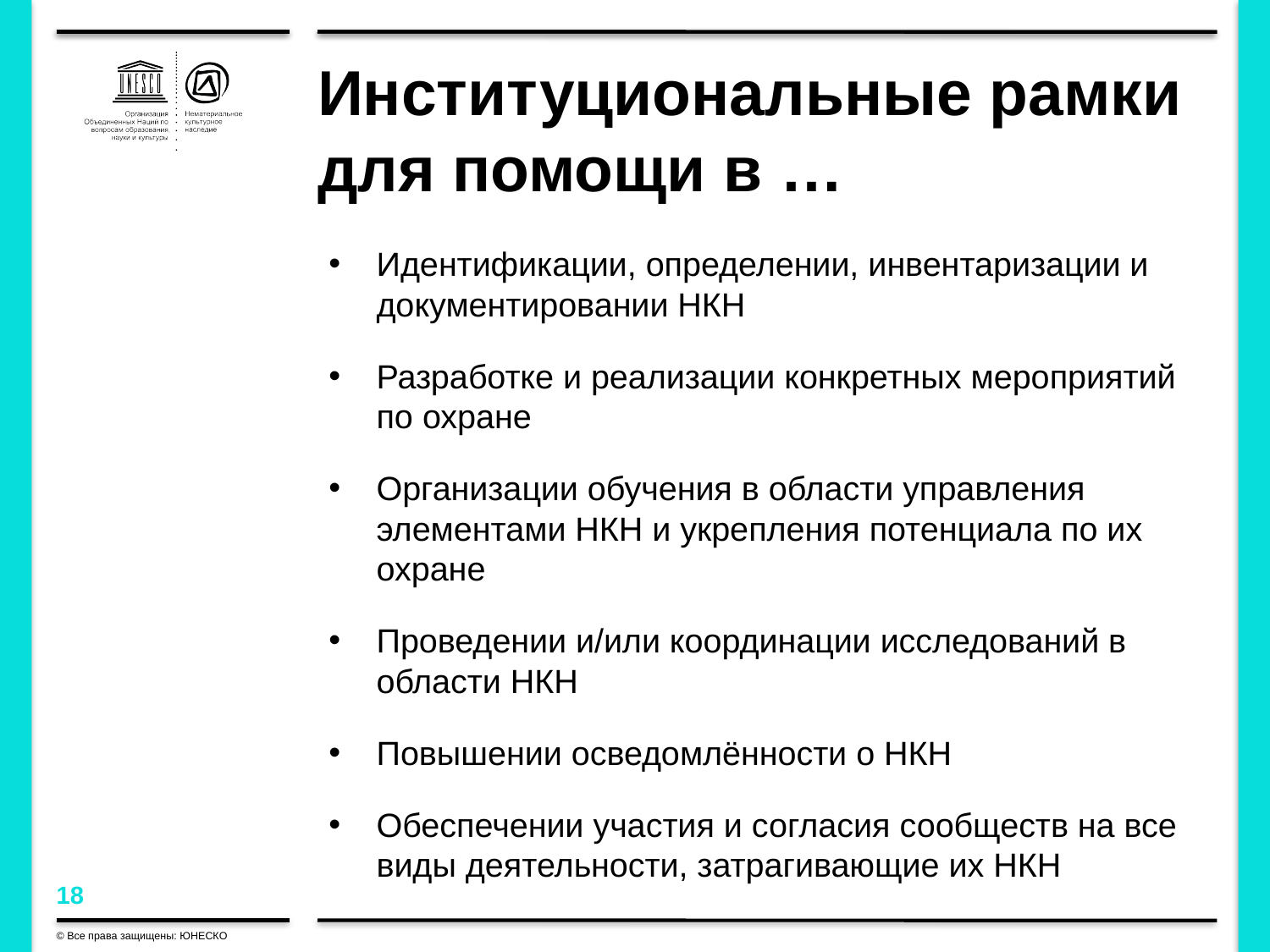

# Институциональные рамки для помощи в …
Идентификации, определении, инвентаризации и документировании НКН
Разработке и реализации конкретных мероприятий по охране
Организации обучения в области управления элементами НКН и укрепления потенциала по их охране
Проведении и/или координации исследований в области НКН
Повышении осведомлённости о НКН
Обеспечении участия и согласия сообществ на все виды деятельности, затрагивающие их НКН
© Все права защищены: ЮНЕСКО